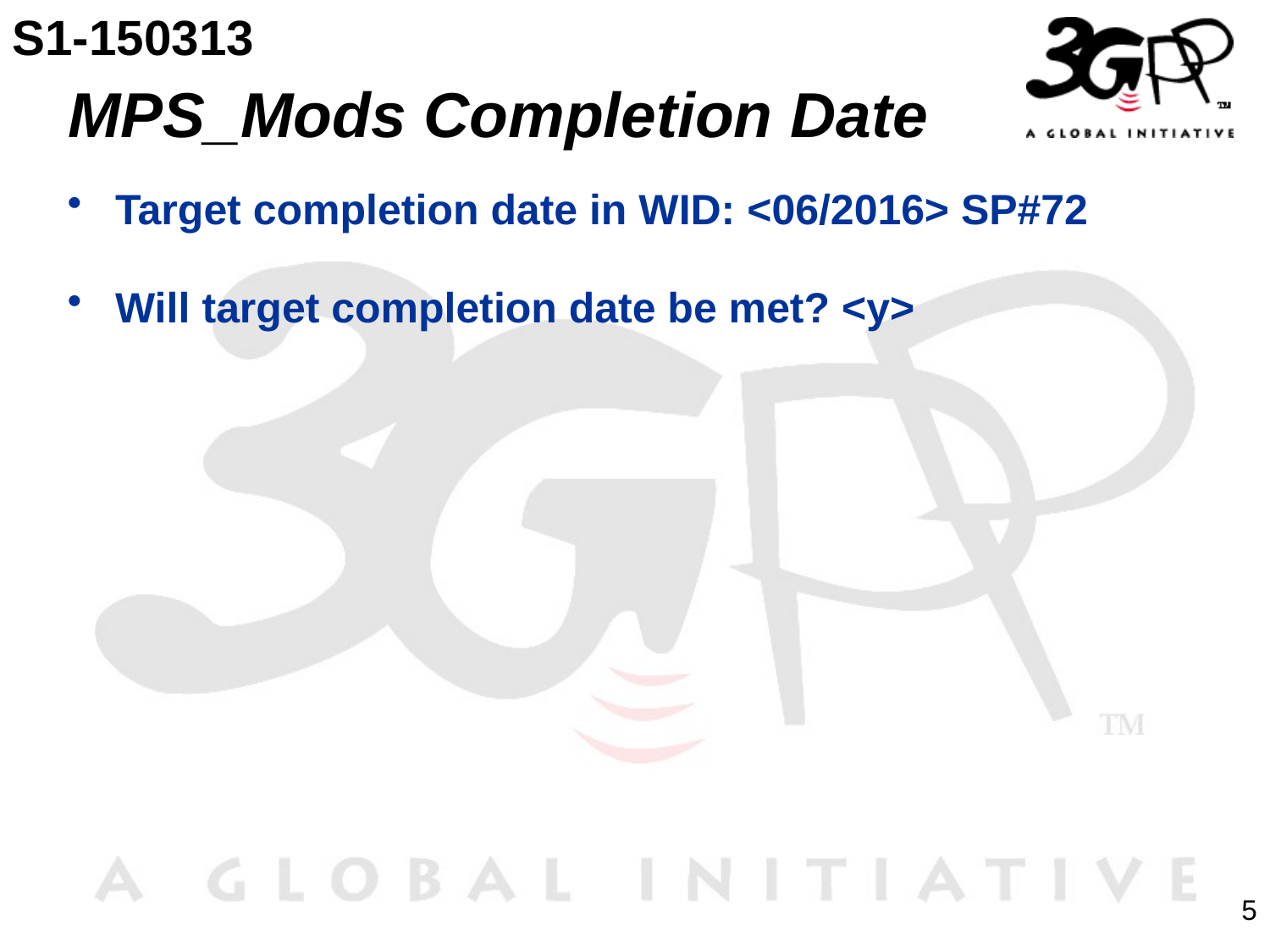

S1-150313
# MPS_Mods Completion Date
Target completion date in WID: <06/2016> SP#72

Will target completion date be met? <y>

5